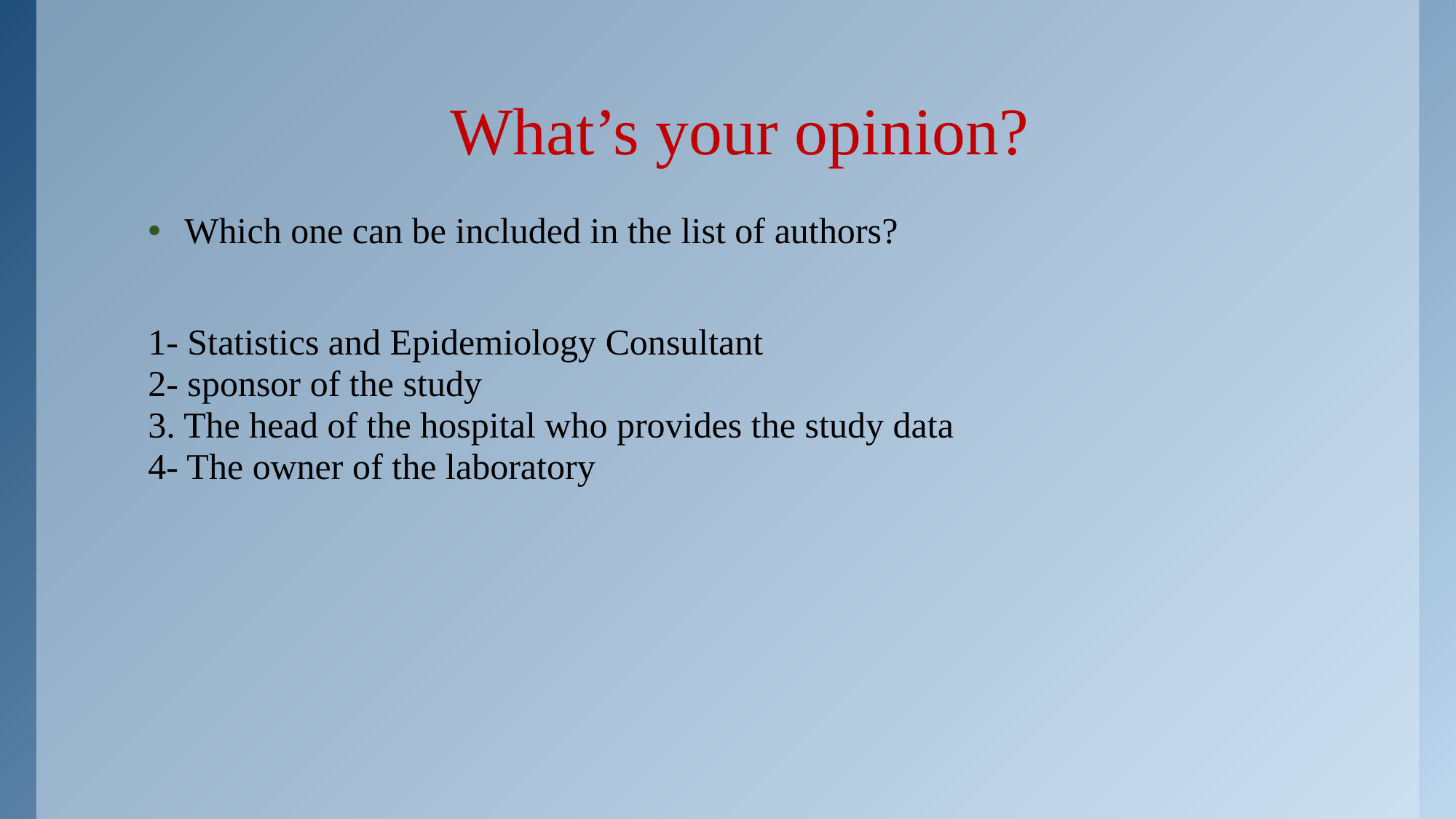

# What’s your opinion?
Which one can be included in the list of authors?
1- Statistics and Epidemiology Consultant
2- sponsor of the study
3. The head of the hospital who provides the study data
4- The owner of the laboratory